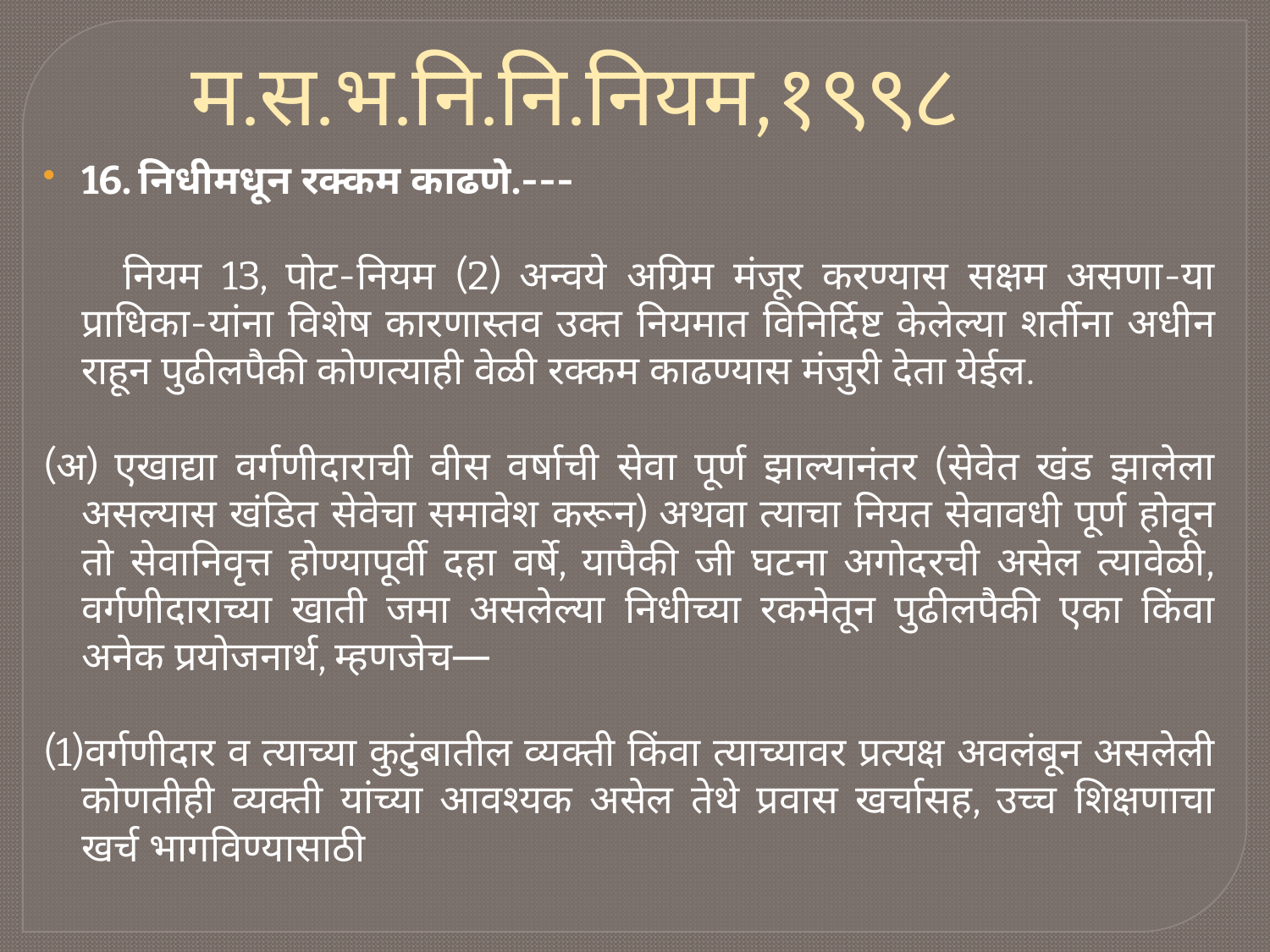

म.स.भ.नि.नि.नियम,१९९८
16. निधीमधून रक्कम काढणे.---

    नियम 13, पोट-नियम (2) अन्वये अग्रिम मंजूर करण्यास सक्षम असणा-या प्राधिका-यांना विशेष कारणास्तव उक्त नियमात विनिर्दिष्ट केलेल्या शर्तीना अधीन राहून पुढीलपैकी कोणत्याही वेळी रक्कम काढण्यास मंजुरी देता येईल.

(अ) एखाद्या वर्गणीदाराची वीस वर्षाची सेवा पूर्ण झाल्यानंतर (सेवेत खंड झालेला असल्यास खंडित सेवेचा समावेश करून) अथवा त्याचा नियत सेवावधी पूर्ण होवून तो सेवानिवृत्त होण्यापूर्वी दहा वर्षे, यापैकी जी घटना अगोदरची असेल त्यावेळी, वर्गणीदाराच्या खाती जमा असलेल्या निधीच्या रकमेतून पुढीलपैकी एका किंवा अनेक प्रयोजनार्थ, म्हणजेच—

(1)वर्गणीदार व त्याच्या कुटुंबातील व्यक्ती किंवा त्याच्यावर प्रत्यक्ष अवलंबून असलेली कोणतीही व्यक्ती यांच्या आवश्यक असेल तेथे प्रवास खर्चासह, उच्च शिक्षणाचा खर्च भागविण्यासाठी